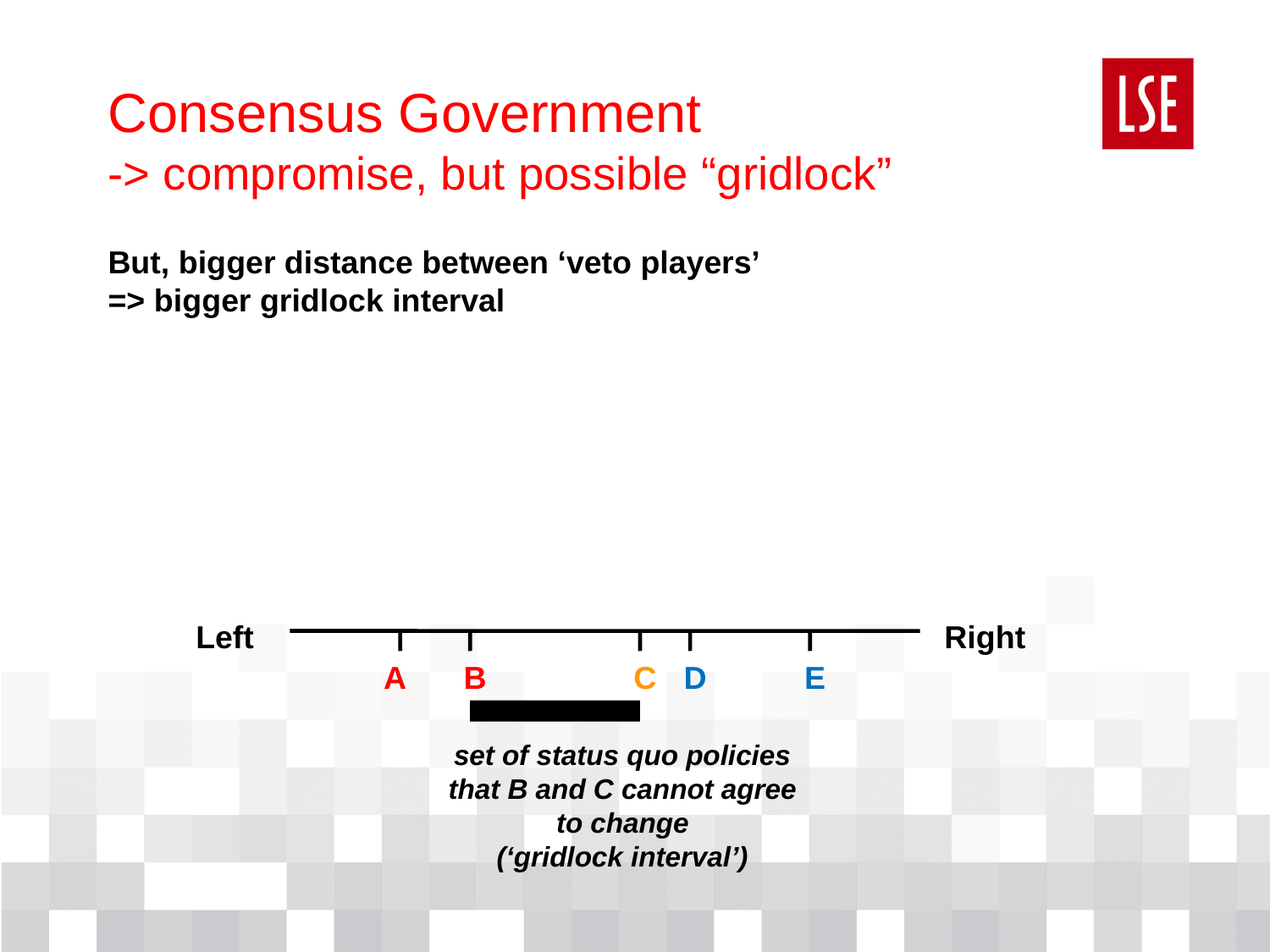

# Consensus Government -> compromise, but possible “gridlock”
But, bigger distance between ‘veto players’
=> bigger gridlock interval
Left
Right

A
B
C
D
E

set of status quo policies that B and C cannot agree to change
(‘gridlock interval’)